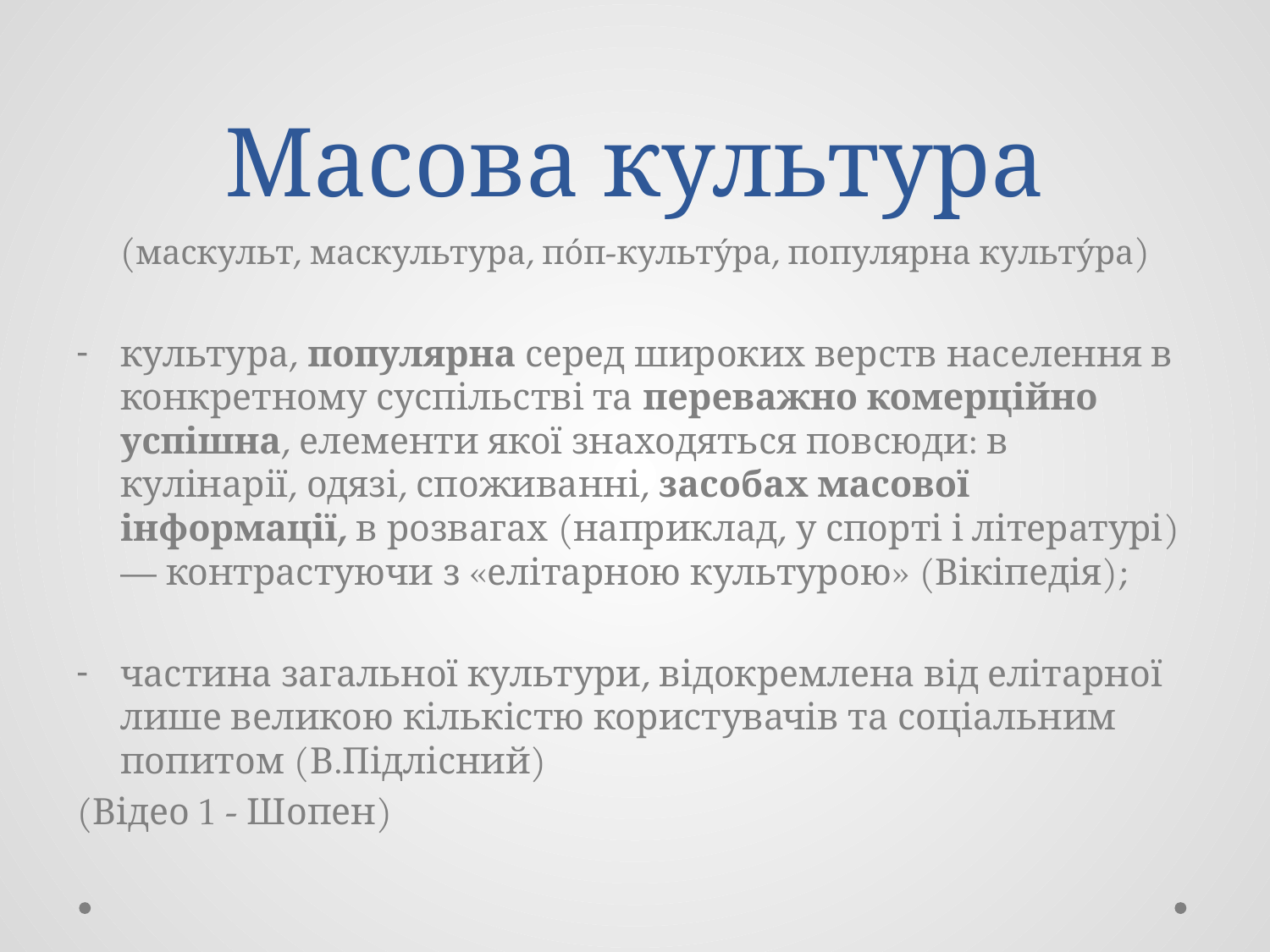

# Масова культура
(маскульт, маскультура, по́п-культу́ра, популярна культу́ра)

культура, популярна серед широких верств населення в конкретному суспільстві та переважно комерційно успішна, елементи якої знаходяться повсюди: в кулінарії, одязі, споживанні, засобах масової інформації, в розвагах (наприклад, у спорті і літературі) — контрастуючи з «елітарною культурою» (Вікіпедія);

частина загальної культури, відокремлена від елітарної лише великою кількістю користувачів та соціальним попитом (В.Підлісний)
(Відео 1 - Шопен)